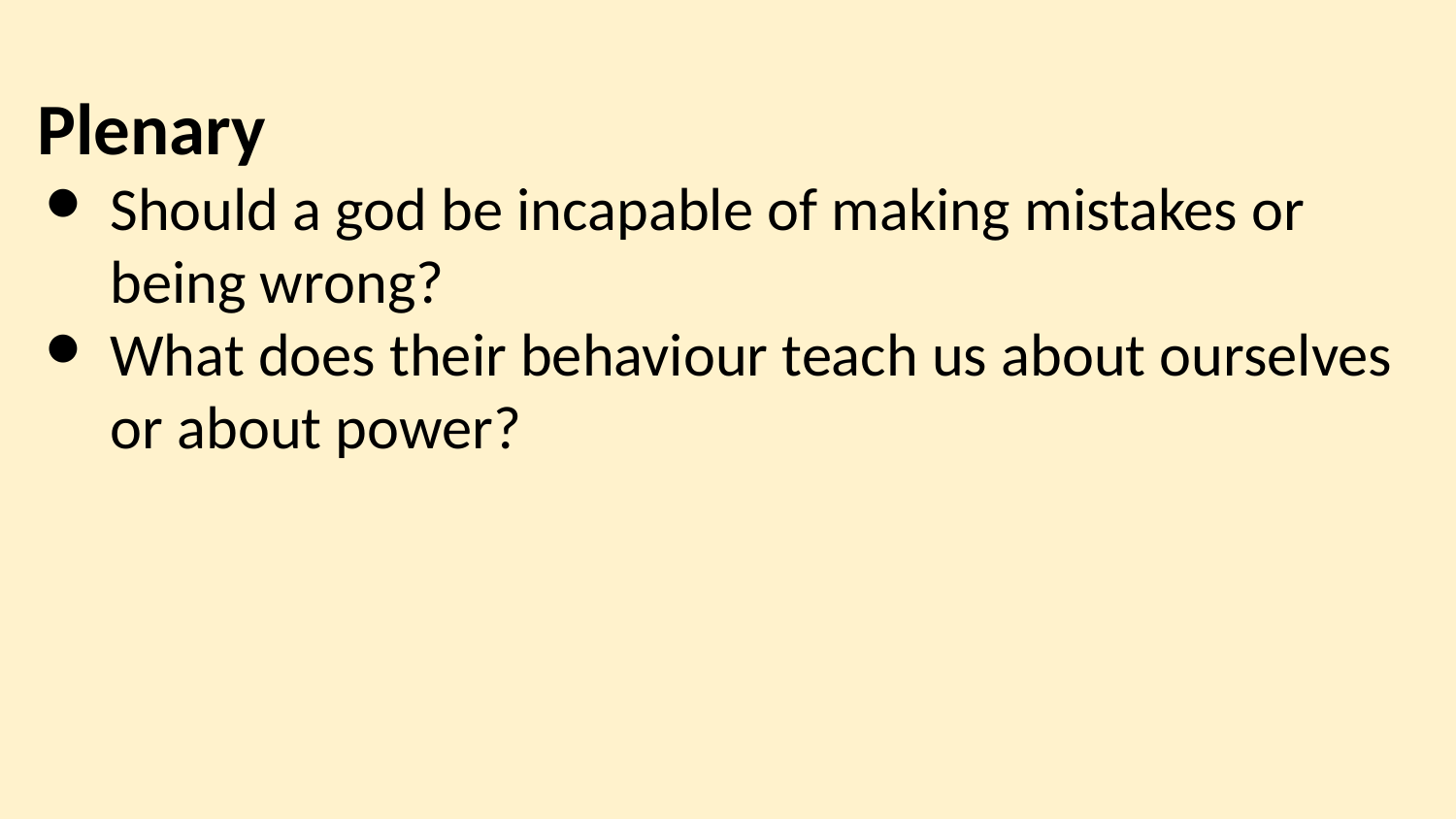

Plenary
Should a god be incapable of making mistakes or being wrong?
What does their behaviour teach us about ourselves or about power?